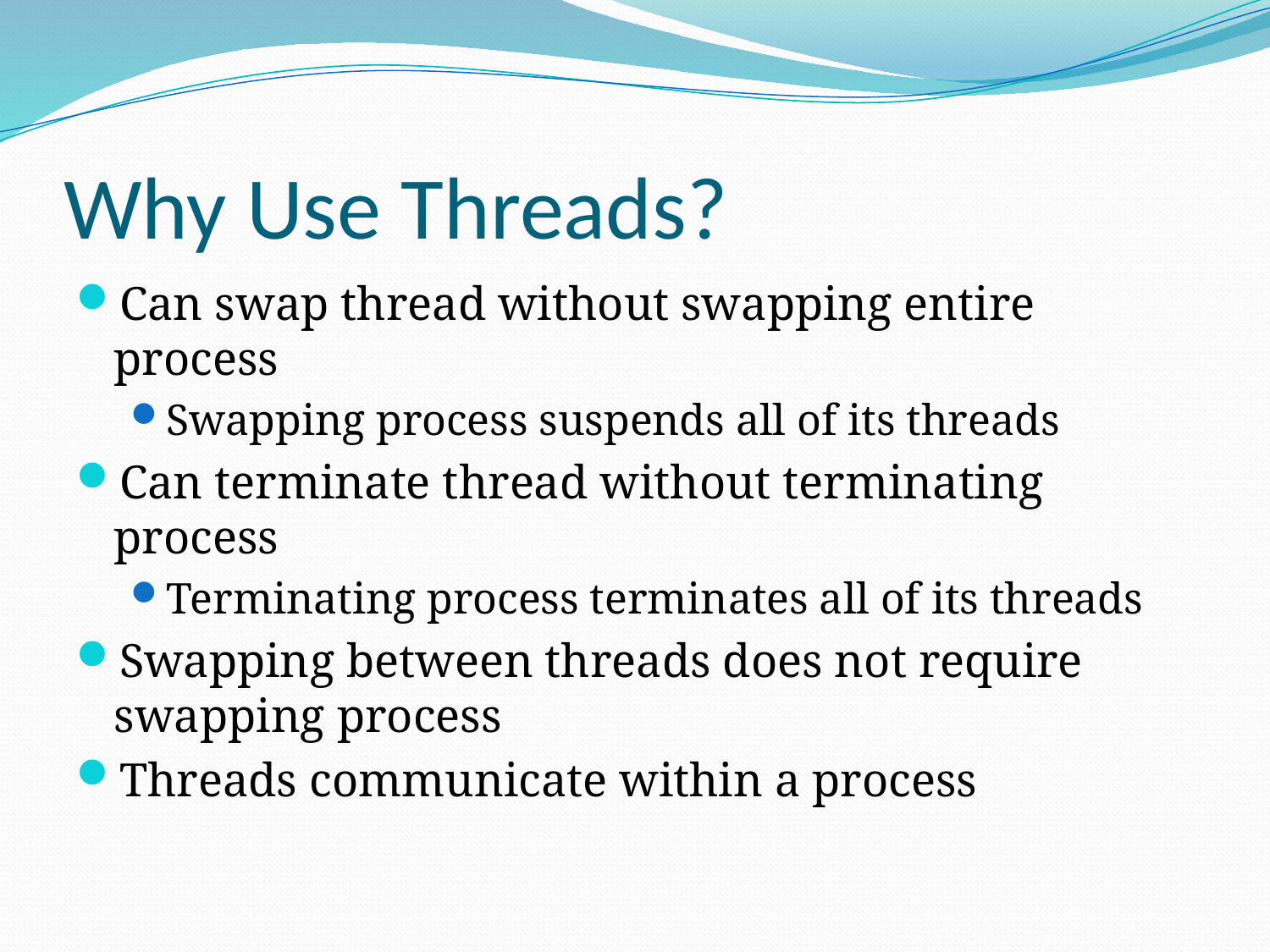

# Why Use Threads?
Can swap thread without swapping entire process
Swapping process suspends all of its threads
Can terminate thread without terminating process
Terminating process terminates all of its threads
Swapping between threads does not require swapping process
Threads communicate within a process